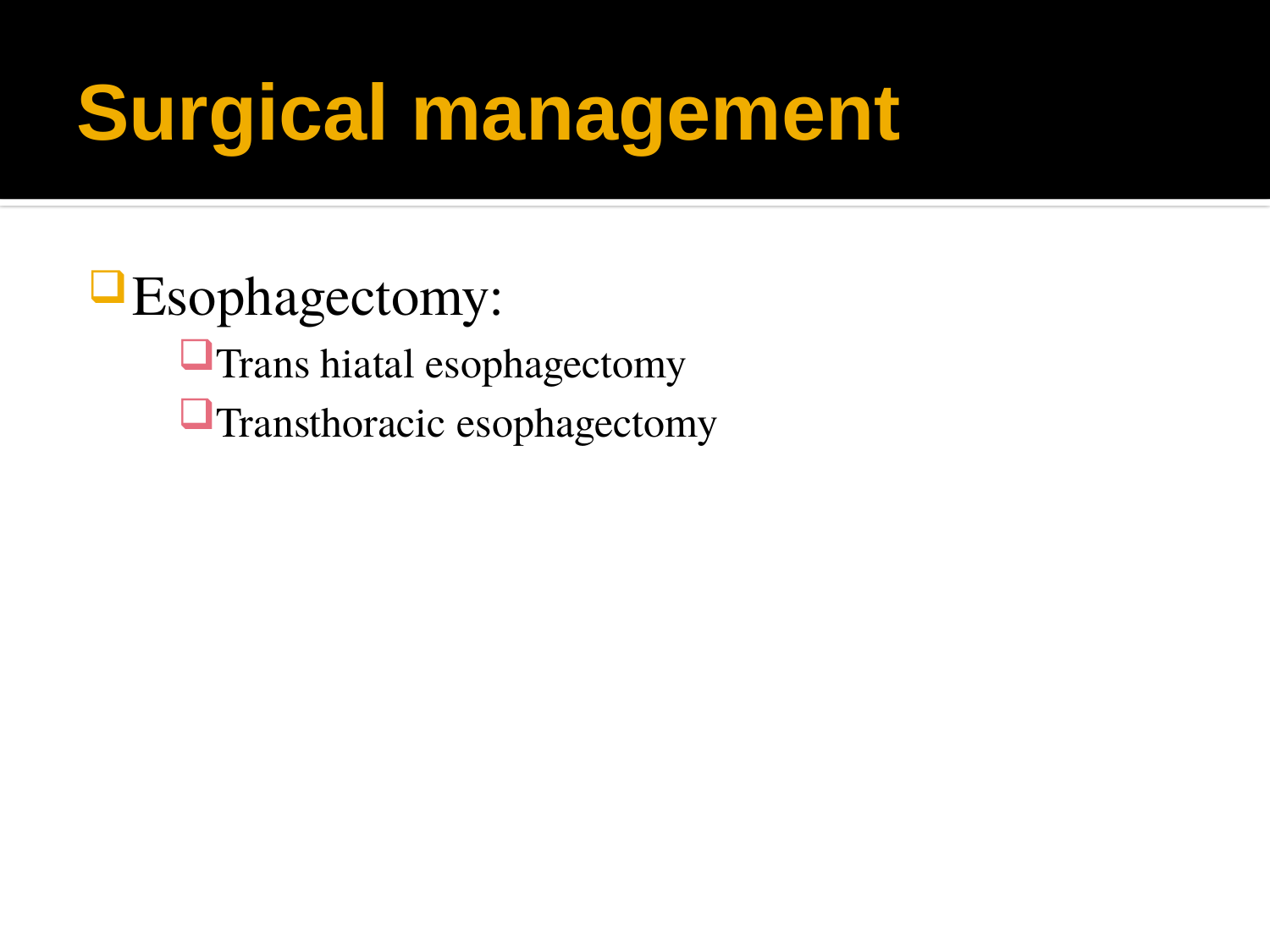

# Surgical management
Esophagectomy:
Trans hiatal esophagectomy
Transthoracic esophagectomy